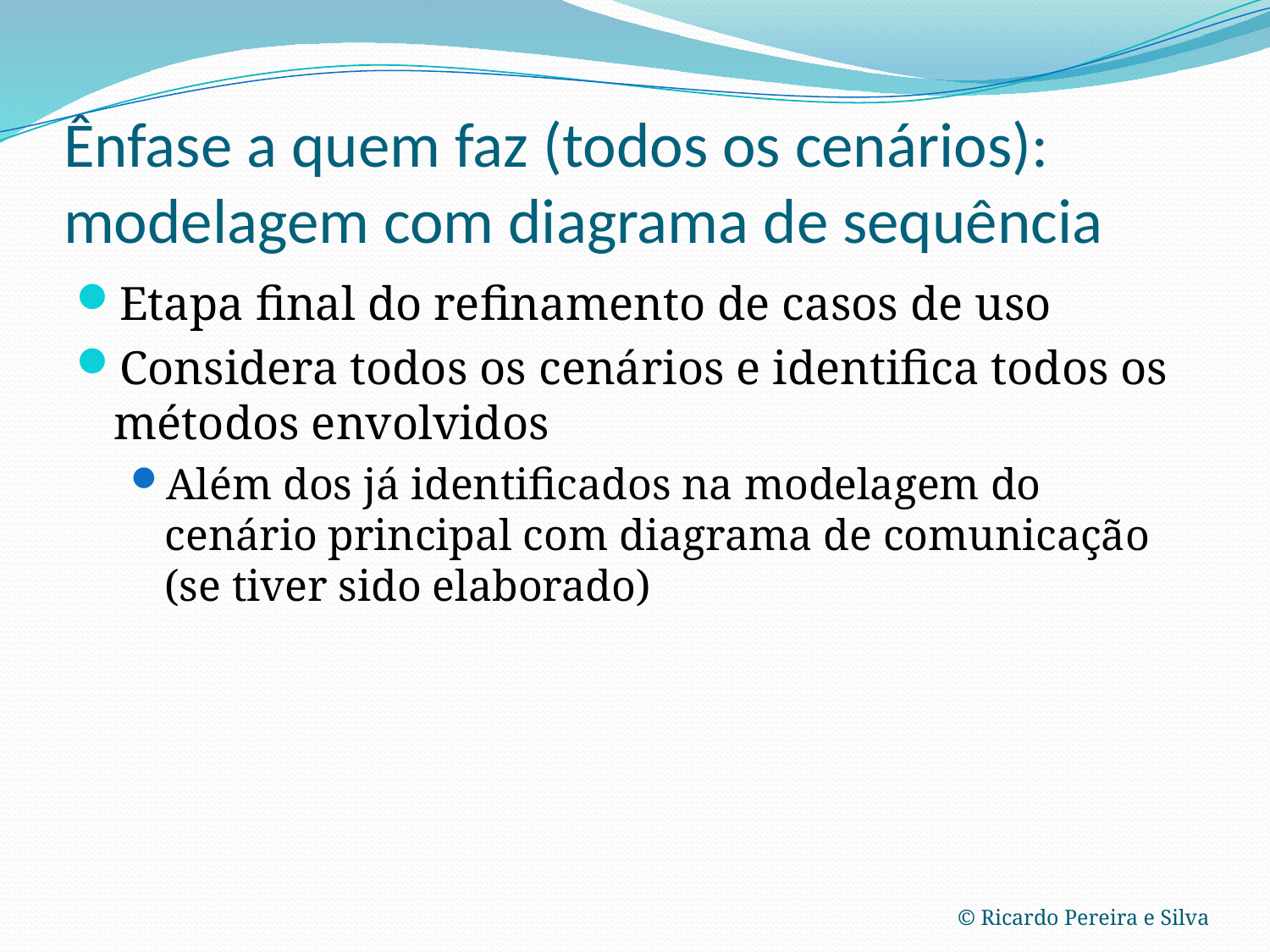

# Ênfase a quem faz (todos os cenários): modelagem com diagrama de sequência
Etapa final do refinamento de casos de uso
Considera todos os cenários e identifica todos os métodos envolvidos
Além dos já identificados na modelagem do cenário principal com diagrama de comunicação (se tiver sido elaborado)
© Ricardo Pereira e Silva